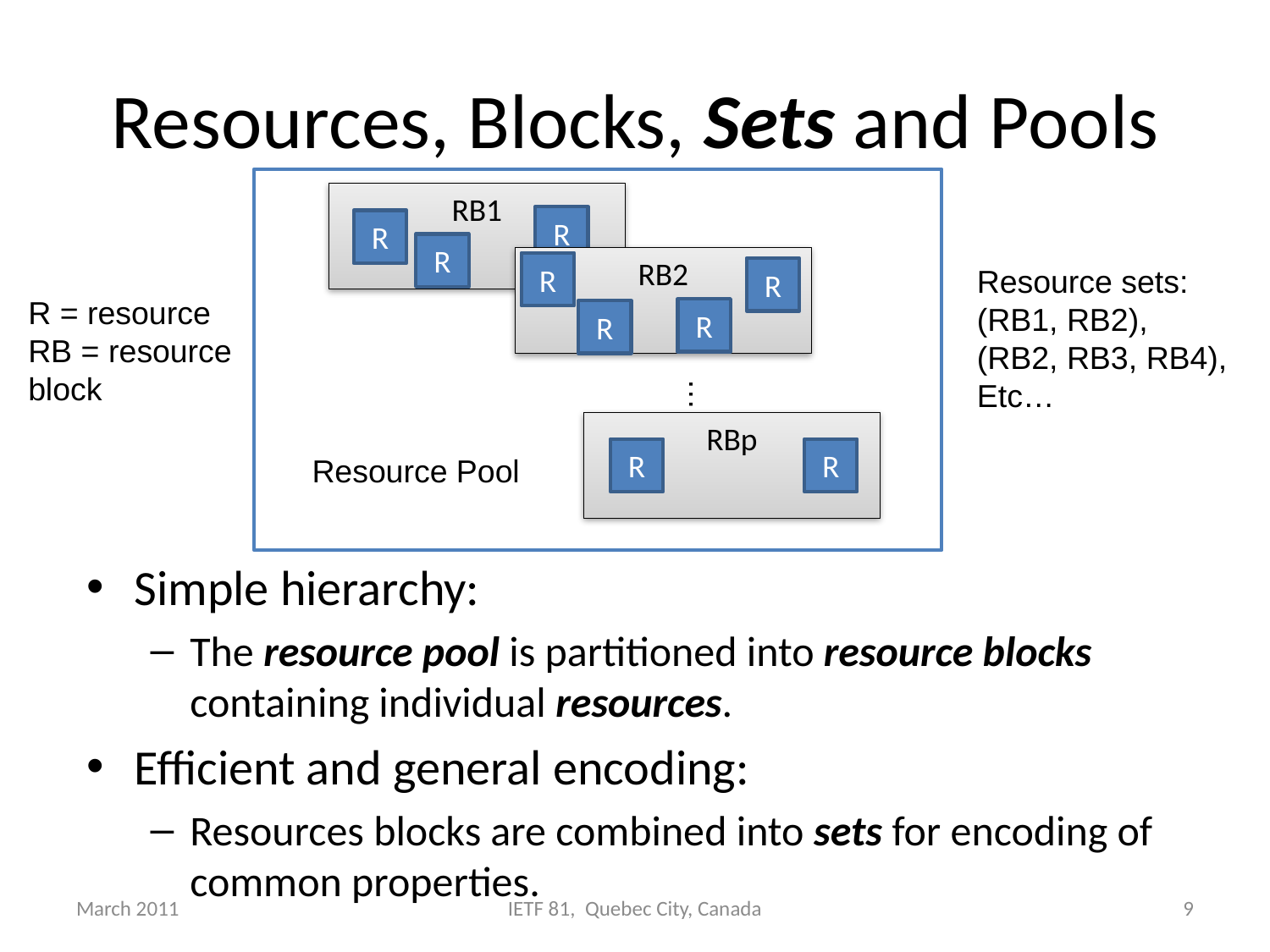

# Resources, Blocks, Sets and Pools

RB1
R
R
R
RB2
R
R
R
R
…
RBp
R
R
Resource Pool
Resource sets:
(RB1, RB2),
(RB2, RB3, RB4),
Etc…
R = resource
RB = resource block

Simple hierarchy:
The resource pool is partitioned into resource blocks containing individual resources.
Efficient and general encoding:
Resources blocks are combined into sets for encoding of common properties.
March 2011
IETF 81,  Quebec City, Canada
9